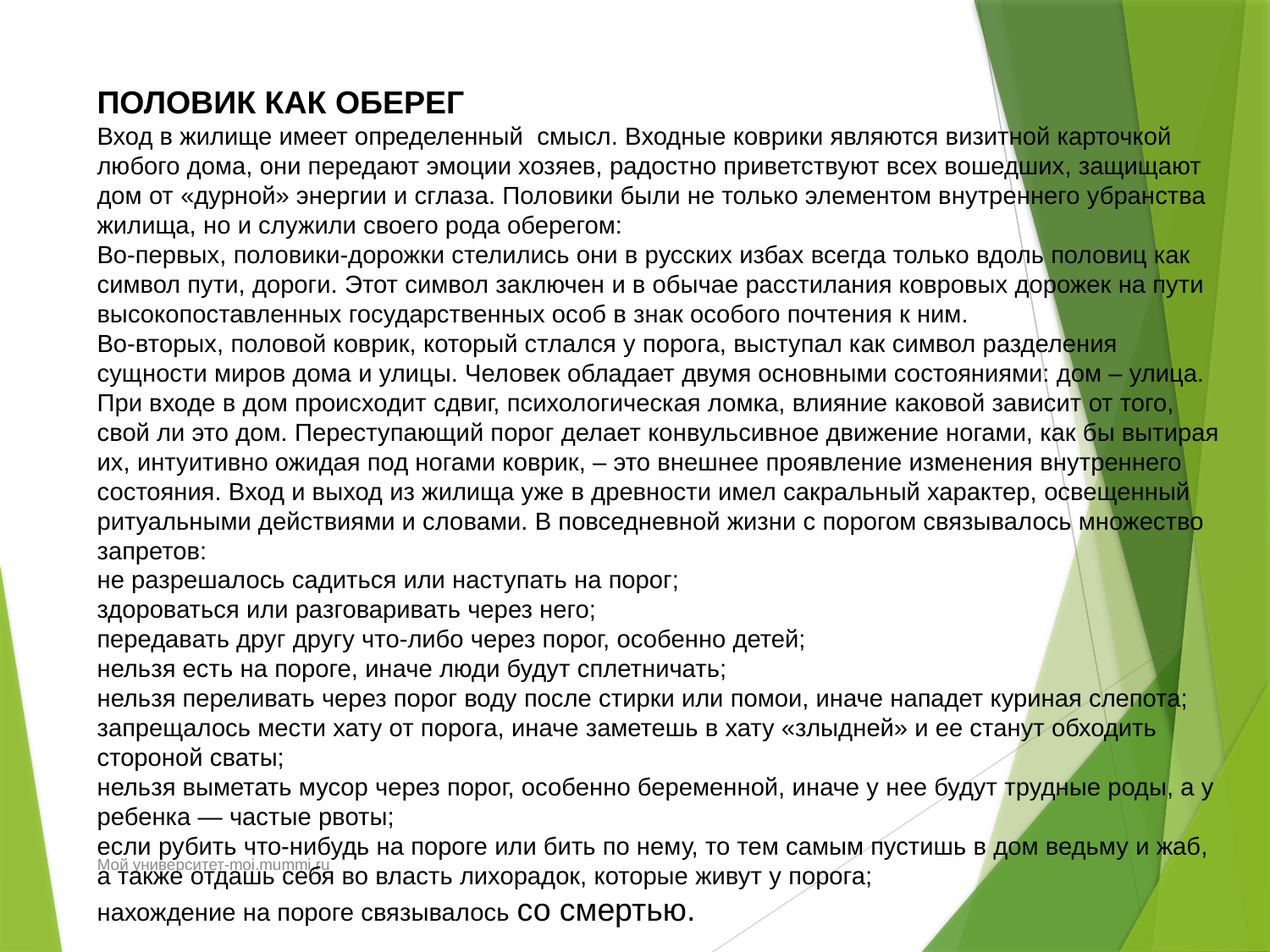

ПОЛОВИК КАК ОБЕРЕГ
Вход в жилище имеет определенный  смысл. Входные коврики являются визитной карточкой любого дома, они передают эмоции хозяев, радостно приветствуют всех вошедших, защищают дом от «дурной» энергии и сглаза. Половики были не только элементом внутреннего убранства жилища, но и служили своего рода оберегом:
Во-первых, половики-дорожки стелились они в русских избах всегда только вдоль половиц как символ пути, дороги. Этот символ заключен и в обычае расстилания ковровых дорожек на пути высокопоставленных государственных особ в знак особого почтения к ним.
Во-вторых, половой коврик, который стлался у порога, выступал как символ разделения сущности миров дома и улицы. Человек обладает двумя основными состояниями: дом – улица. При входе в дом происходит сдвиг, психологическая ломка, влияние каковой зависит от того, свой ли это дом. Переступающий порог делает конвульсивное движение ногами, как бы вытирая их, интуитивно ожидая под ногами коврик, – это внешнее проявление изменения внутреннего состояния. Вход и выход из жилища уже в древности имел сакральный характер, освещенный ритуальными действиями и словами. В повседневной жизни с порогом связывалось множество запретов:
не разрешалось садиться или наступать на порог;
здороваться или разговаривать через него;
передавать друг другу что-либо через порог, особенно детей;
нельзя есть на пороге, иначе люди будут сплетничать;
нельзя переливать через порог воду после стирки или помои, иначе нападет куриная слепота;
запрещалось мести хату от порога, иначе заметешь в хату «злыдней» и ее станут обходить стороной сваты;
нельзя выметать мусор через порог, особенно беременной, иначе у нее будут трудные роды, а у ребенка — частые рвоты;
если рубить что-нибудь на пороге или бить по нему, то тем самым пустишь в дом ведьму и жаб, а также отдашь себя во власть лихорадок, которые живут у порога;
нахождение на пороге связывалось со смертью.
Мой университет-moi.mummi,ru